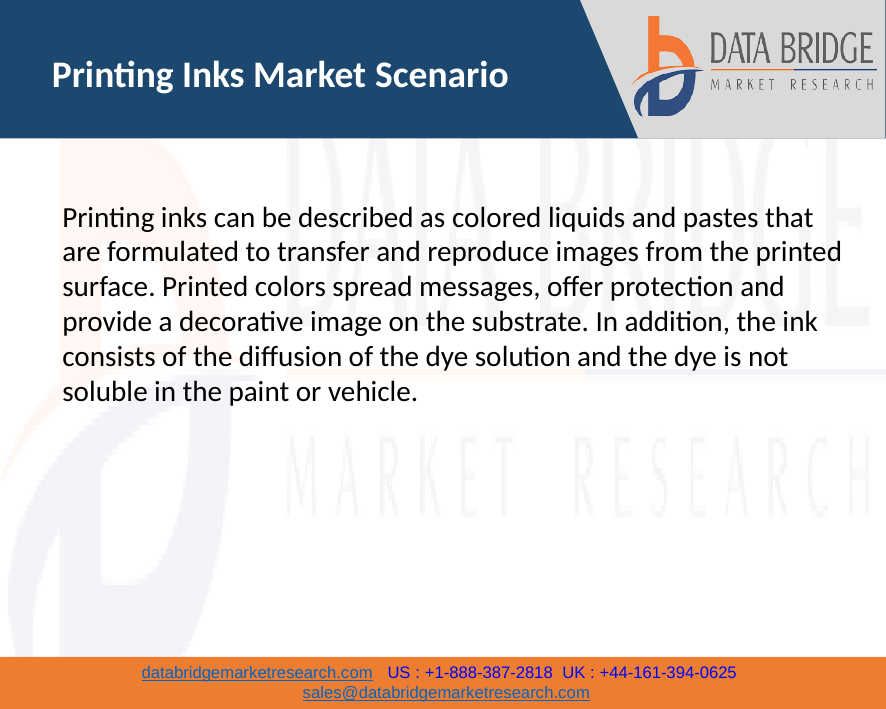

Printing Inks Market Scenario
Printing inks can be described as colored liquids and pastes that are formulated to transfer and reproduce images from the printed surface. Printed colors spread messages, offer protection and provide a decorative image on the substrate. In addition, the ink consists of the diffusion of the dye solution and the dye is not soluble in the paint or vehicle.